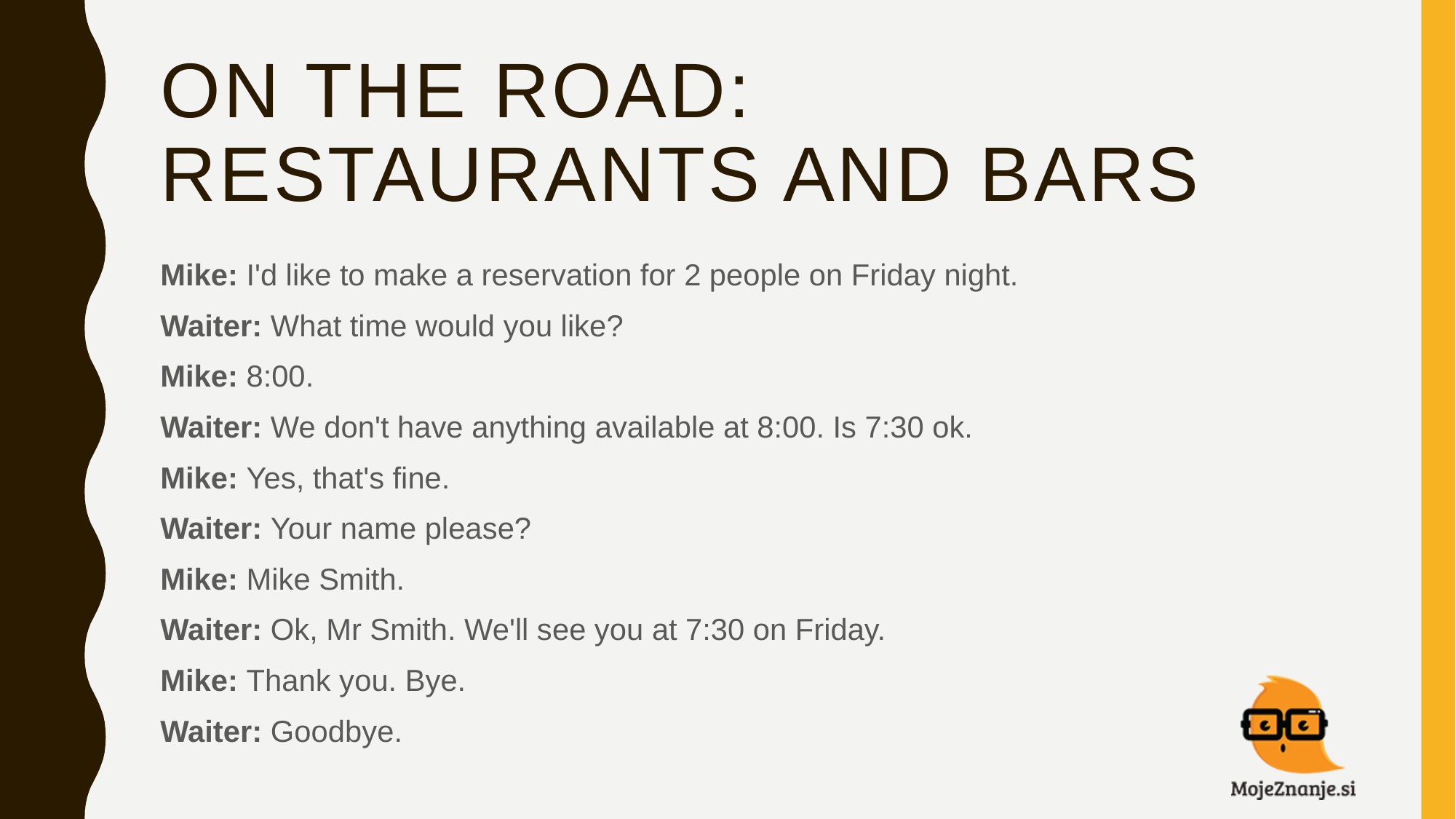

# ON THE ROAD: RESTAURANTS AND BARS
Mike: I'd like to make a reservation for 2 people on Friday night.
Waiter: What time would you like?
Mike: 8:00.
Waiter: We don't have anything available at 8:00. Is 7:30 ok.
Mike: Yes, that's fine.
Waiter: Your name please?
Mike: Mike Smith.
Waiter: Ok, Mr Smith. We'll see you at 7:30 on Friday.
Mike: Thank you. Bye.
Waiter: Goodbye.